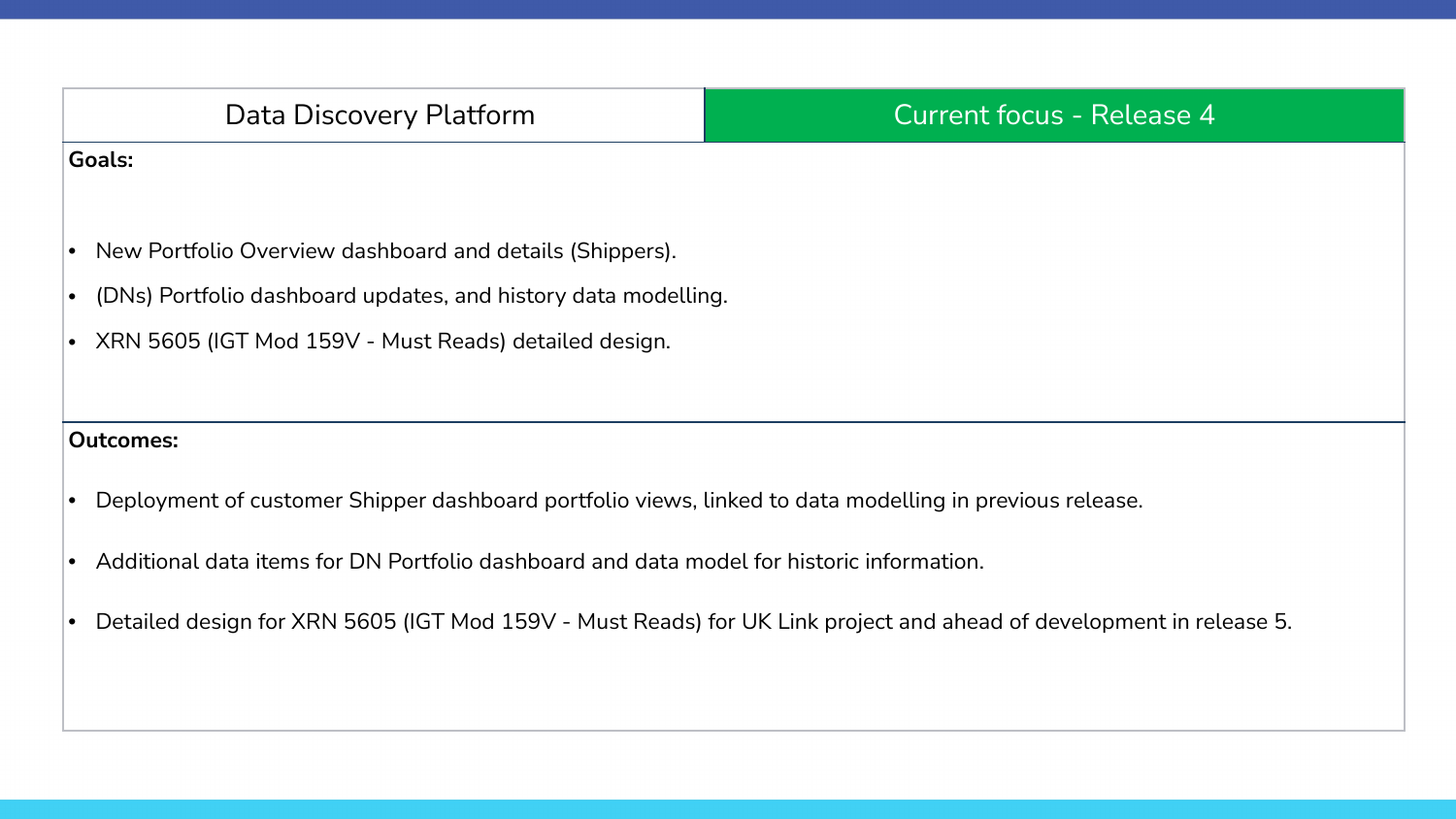

| Data Discovery Platform | Current focus - Release 4 |
| --- | --- |
| Goals: New Portfolio Overview dashboard and details (Shippers). (DNs) Portfolio dashboard updates, and history data modelling. XRN 5605 (IGT Mod 159V - Must Reads) detailed design. |  |
| Outcomes: Deployment of customer Shipper dashboard portfolio views, linked to data modelling in previous release. Additional data items for DN Portfolio dashboard and data model for historic information. Detailed design for XRN 5605 (IGT Mod 159V - Must Reads) for UK Link project and ahead of development in release 5. |  |